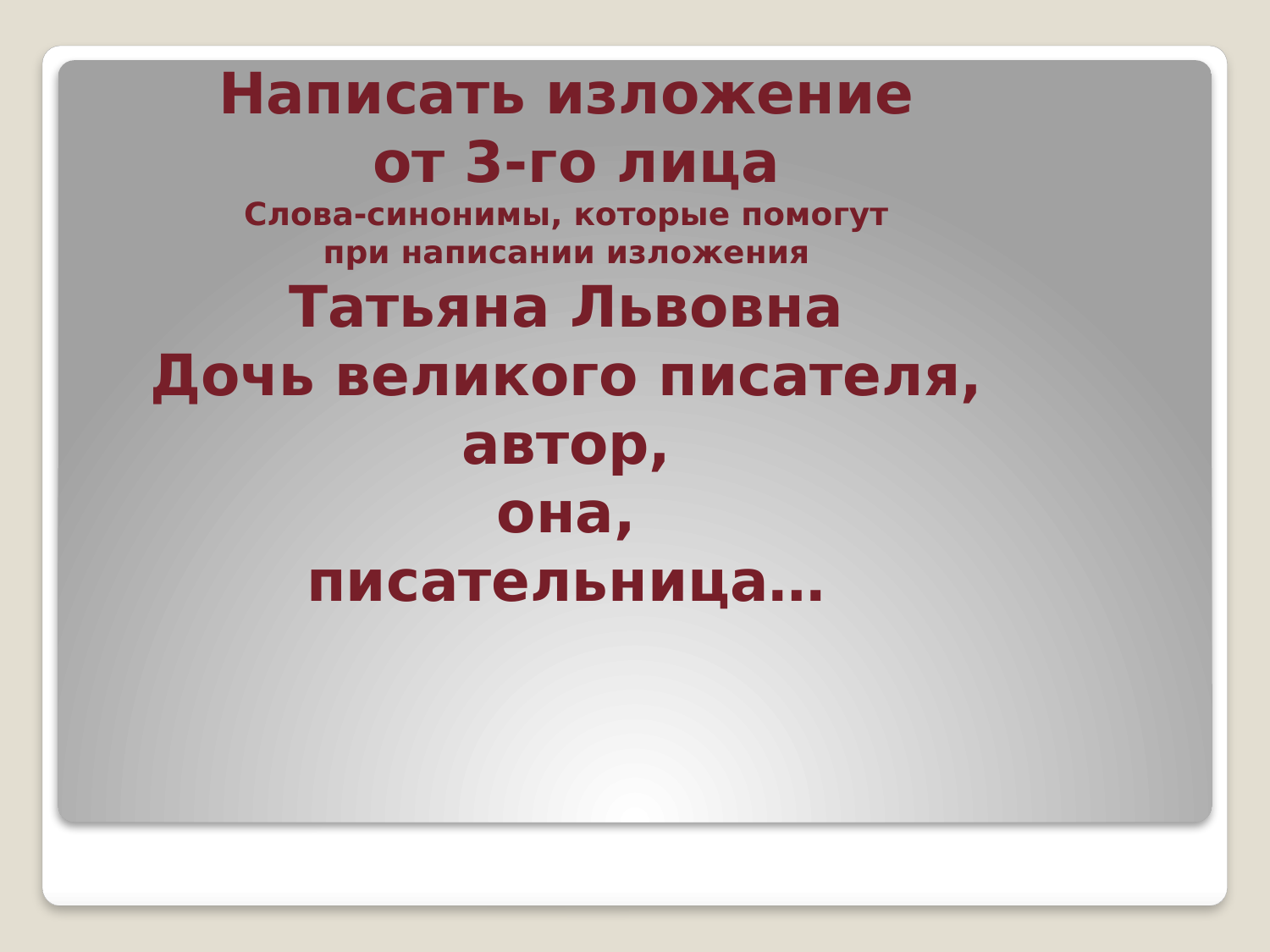

# Написать изложение от 3-го лица Слова-синонимы, которые помогут при написании изложения Татьяна Львовна Дочь великого писателя, автор, она, писательница…